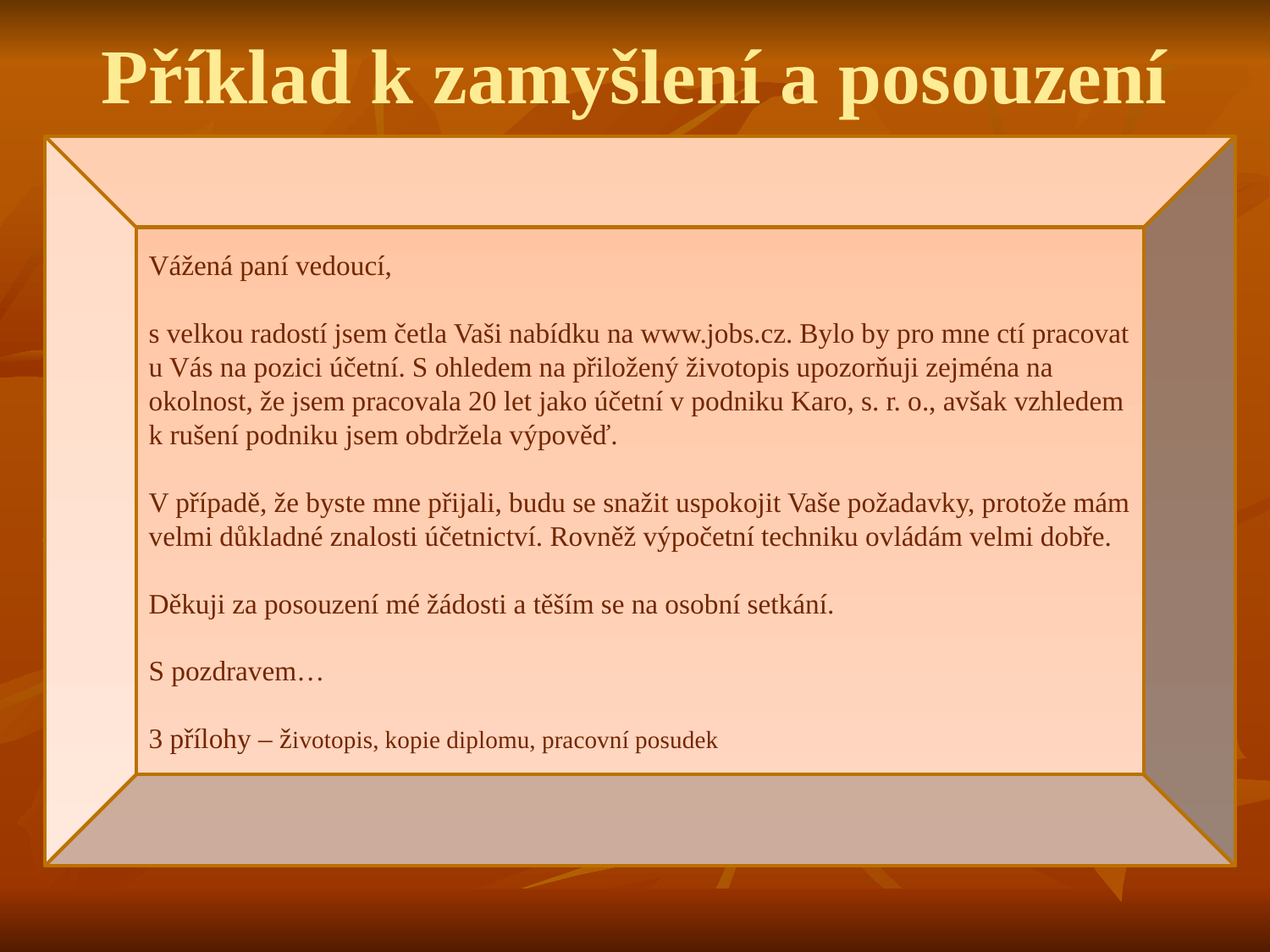

# Příklad k zamyšlení a posouzení
Vážená paní vedoucí,

s velkou radostí jsem četla Vaši nabídku na www.jobs.cz. Bylo by pro mne ctí pracovat u Vás na pozici účetní. S ohledem na přiložený životopis upozorňuji zejména na okolnost, že jsem pracovala 20 let jako účetní v podniku Karo, s. r. o., avšak vzhledem k rušení podniku jsem obdržela výpověď.

V případě, že byste mne přijali, budu se snažit uspokojit Vaše požadavky, protože mám velmi důkladné znalosti účetnictví. Rovněž výpočetní techniku ovládám velmi dobře.

Děkuji za posouzení mé žádosti a těším se na osobní setkání.

S pozdravem…

3 přílohy – životopis, kopie diplomu, pracovní posudek